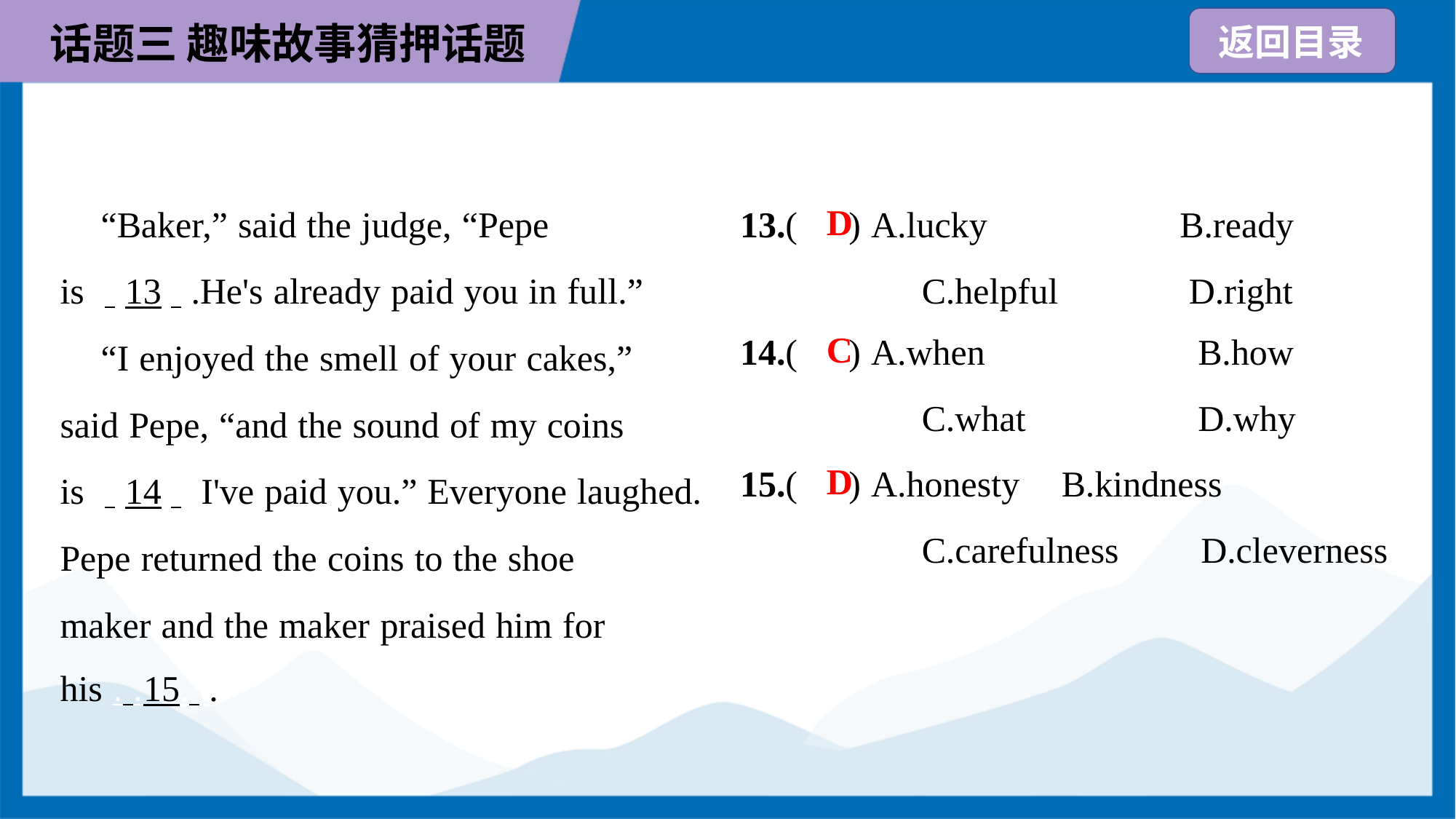

“Baker,” said the judge, “Pepe
is . .13. ..He's already paid you in full.”
    “I enjoyed the smell of your cakes,”
said Pepe, “and the sound of my coins
is . .14. . I've paid you.” Everyone laughed.
Pepe returned the coins to the shoe
maker and the maker praised him for
his . .15. ..
13.(     ) A.lucky	             B.ready
                    C.helpful	              D.right
D
14.(     ) A.when	               B.how
                    C.what	               D.why
C
15.(     ) A.honesty	B.kindness
                    C.carefulness         D.cleverness
D